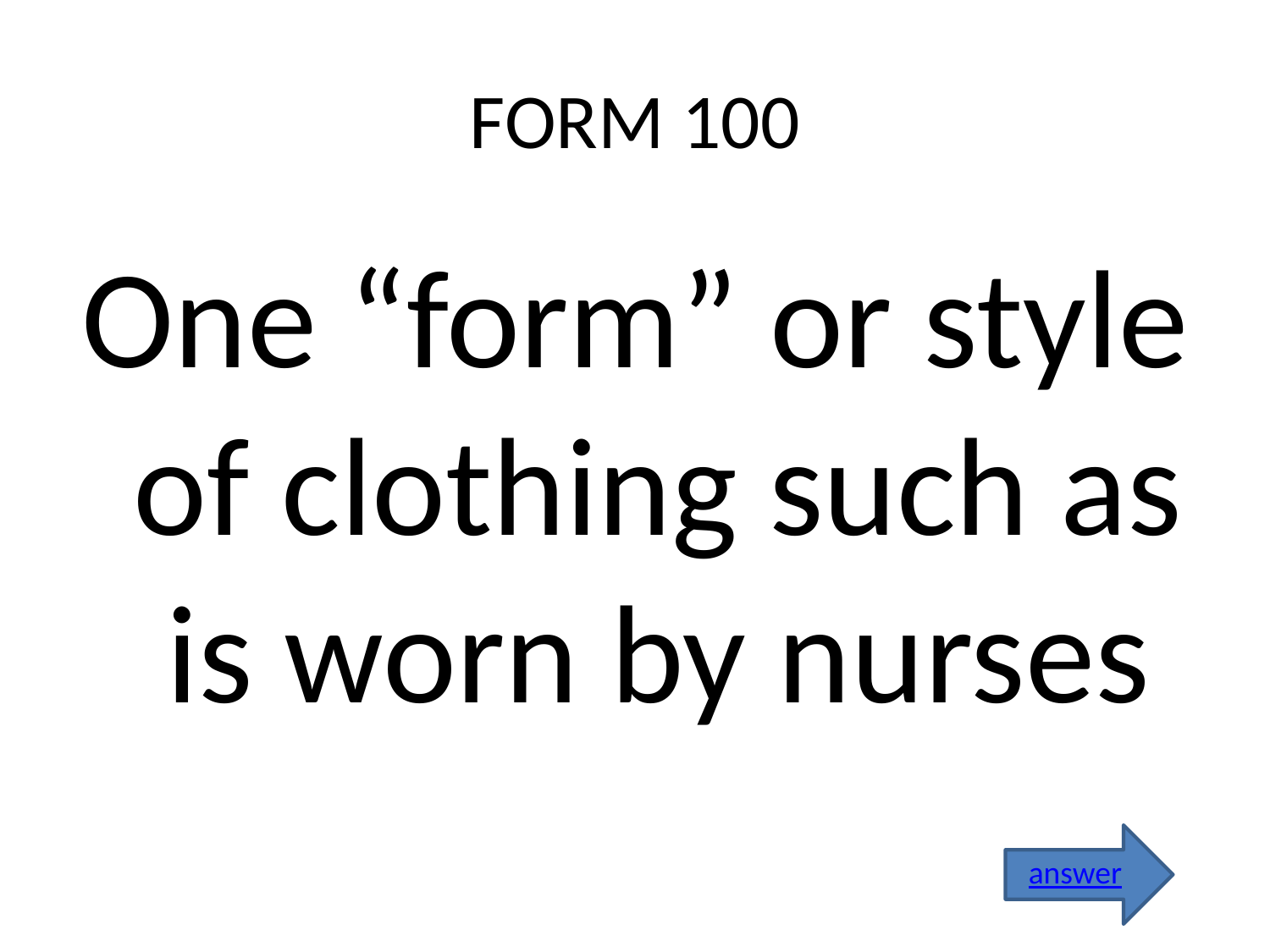

# FORM 100
One “form” or style of clothing such as is worn by nurses

answer